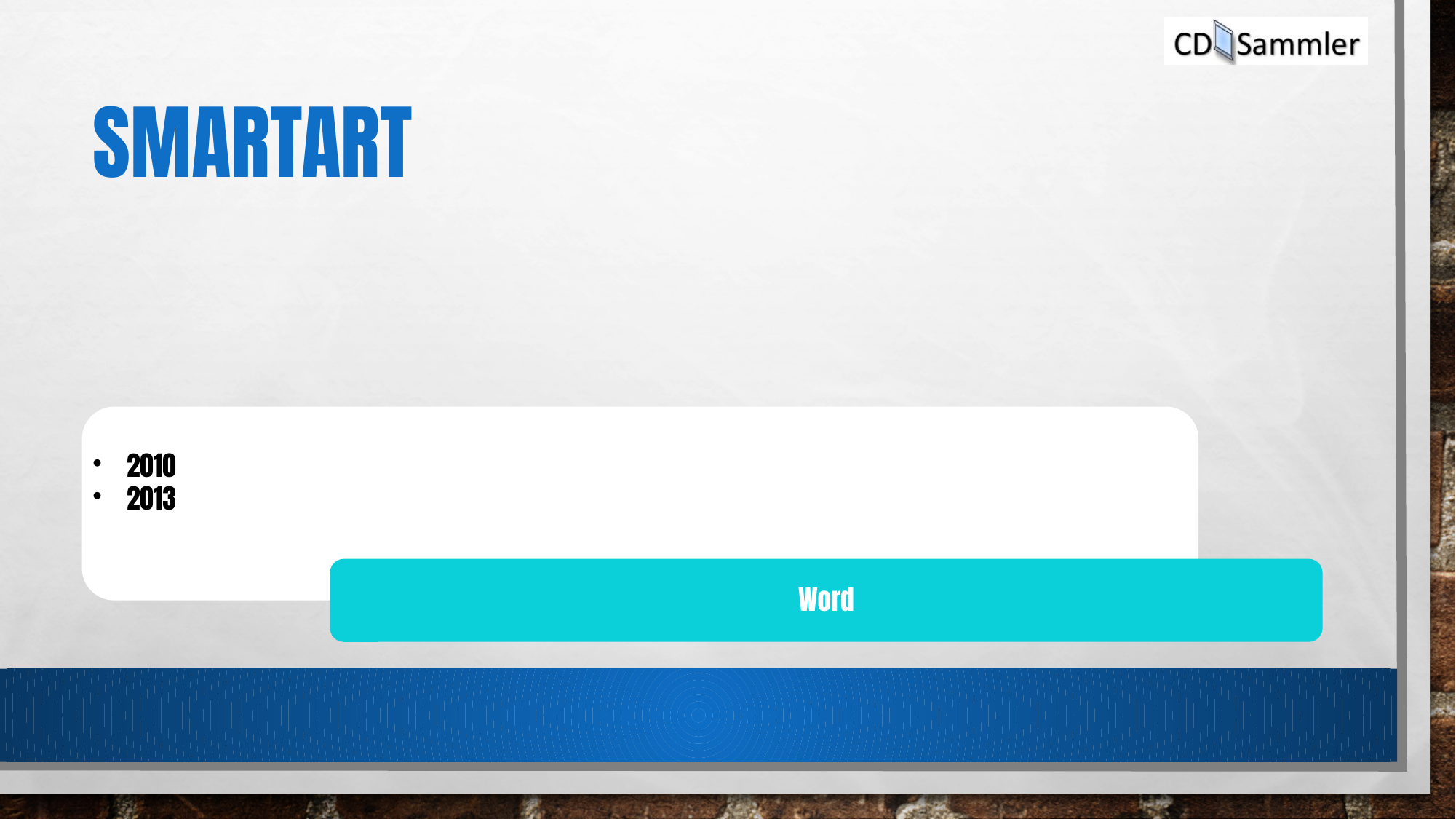

# SmartArt
Word
2010
2013
2010
2013
2010
2013